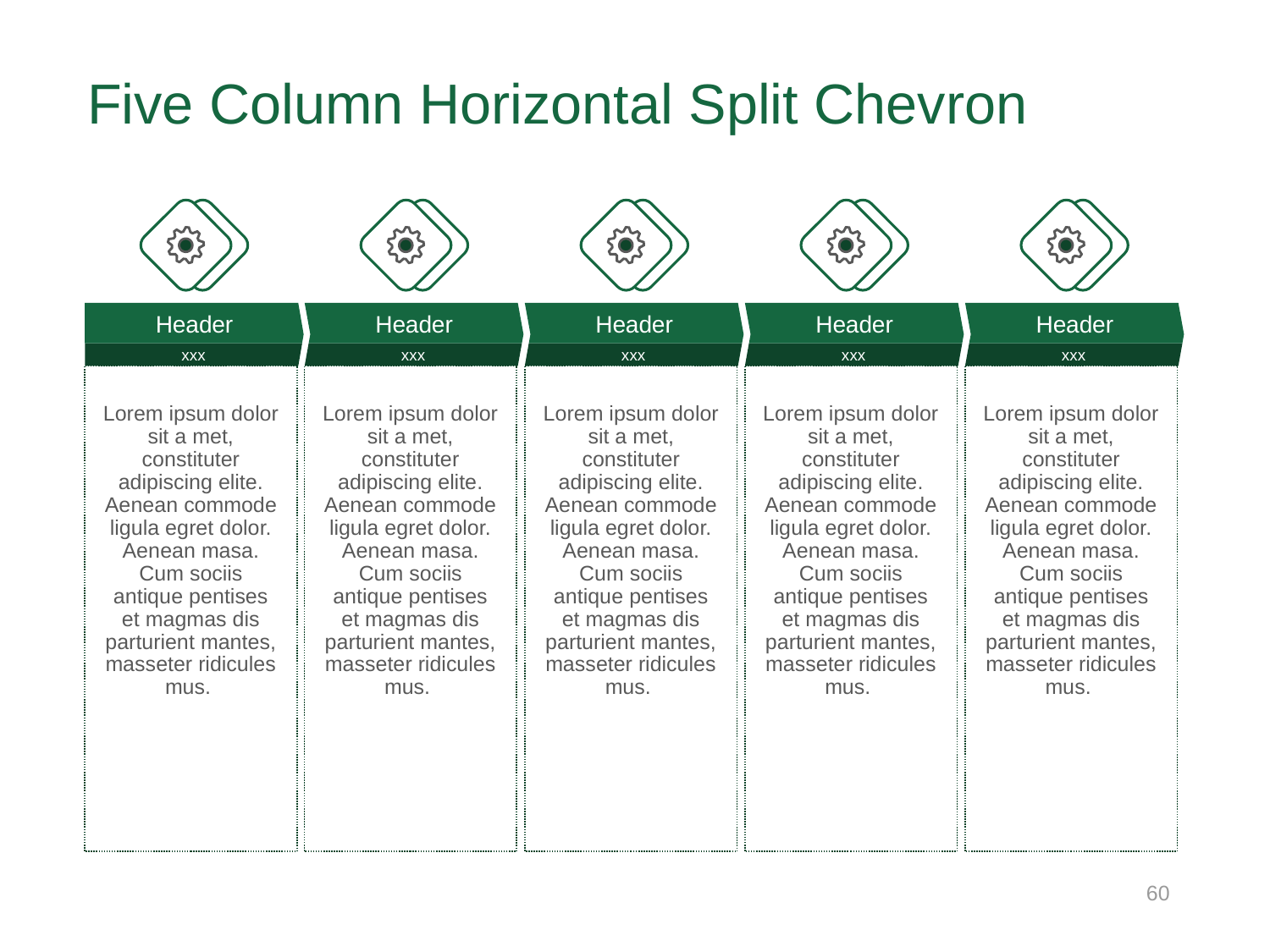

# Five Column Horizontal Split Chevron

Header
Header
Header
Header
Header
xxx
xxx
xxx
xxx
xxx

Lorem ipsum dolor sit a met, constituter adipiscing elite. Aenean commode ligula egret dolor. Aenean masa. Cum sociis antique pentises et magmas dis parturient mantes, masseter ridicules mus.
Lorem ipsum dolor sit a met, constituter adipiscing elite. Aenean commode ligula egret dolor. Aenean masa. Cum sociis antique pentises et magmas dis parturient mantes, masseter ridicules mus.
Lorem ipsum dolor sit a met, constituter adipiscing elite. Aenean commode ligula egret dolor. Aenean masa. Cum sociis antique pentises et magmas dis parturient mantes, masseter ridicules mus.
Lorem ipsum dolor sit a met, constituter adipiscing elite. Aenean commode ligula egret dolor. Aenean masa. Cum sociis antique pentises et magmas dis parturient mantes, masseter ridicules mus.
Lorem ipsum dolor sit a met, constituter adipiscing elite. Aenean commode ligula egret dolor. Aenean masa. Cum sociis antique pentises et magmas dis parturient mantes, masseter ridicules mus.
60